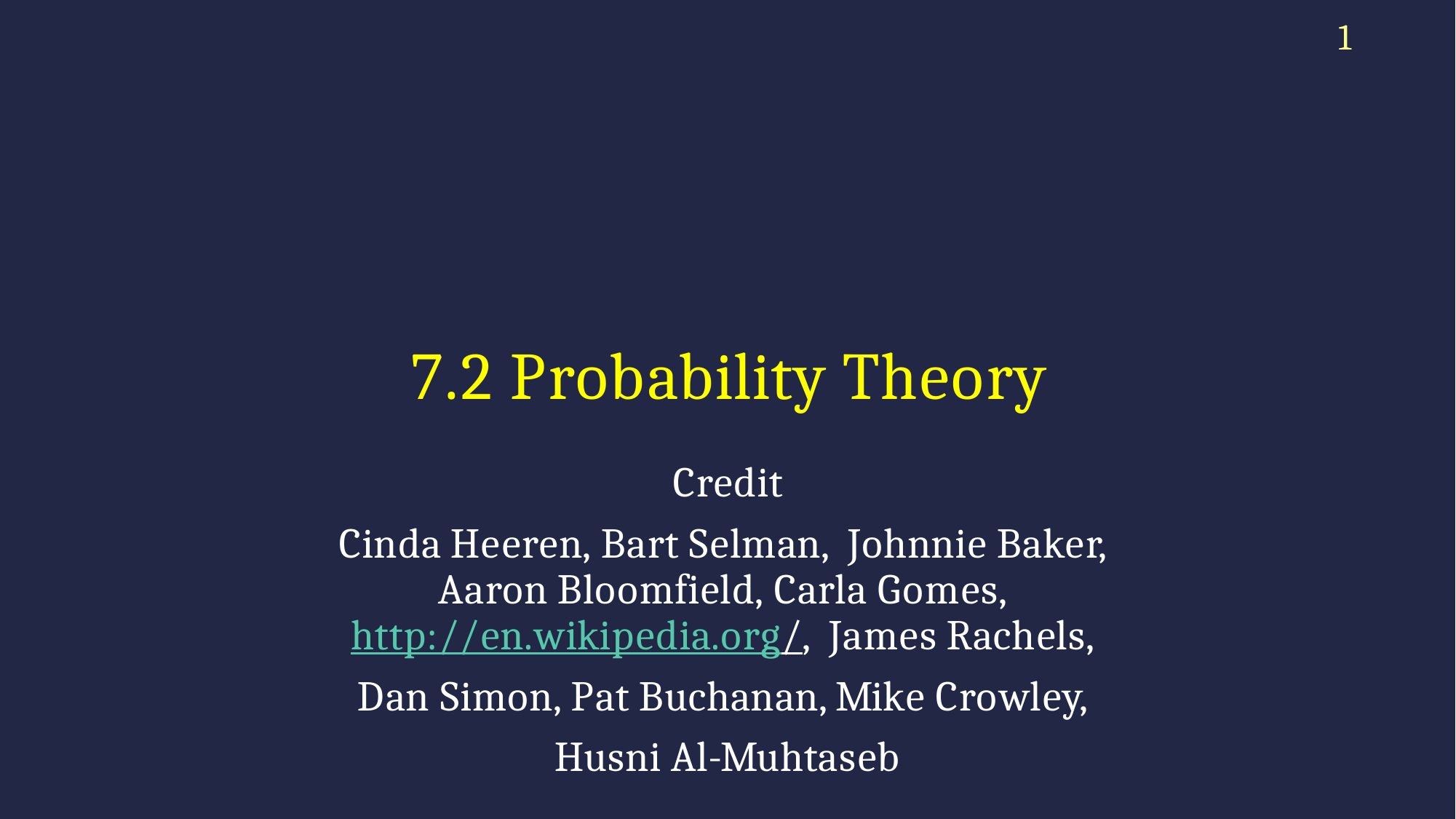

1
# 7.2 Probability Theory
Credit
Cinda Heeren, Bart Selman,  Johnnie Baker,
Aaron Bloomfield, Carla Gomes,
http://en.wikipedia.org/,  James Rachels,
Dan Simon, Pat Buchanan, Mike Crowley,
Husni Al-Muhtaseb